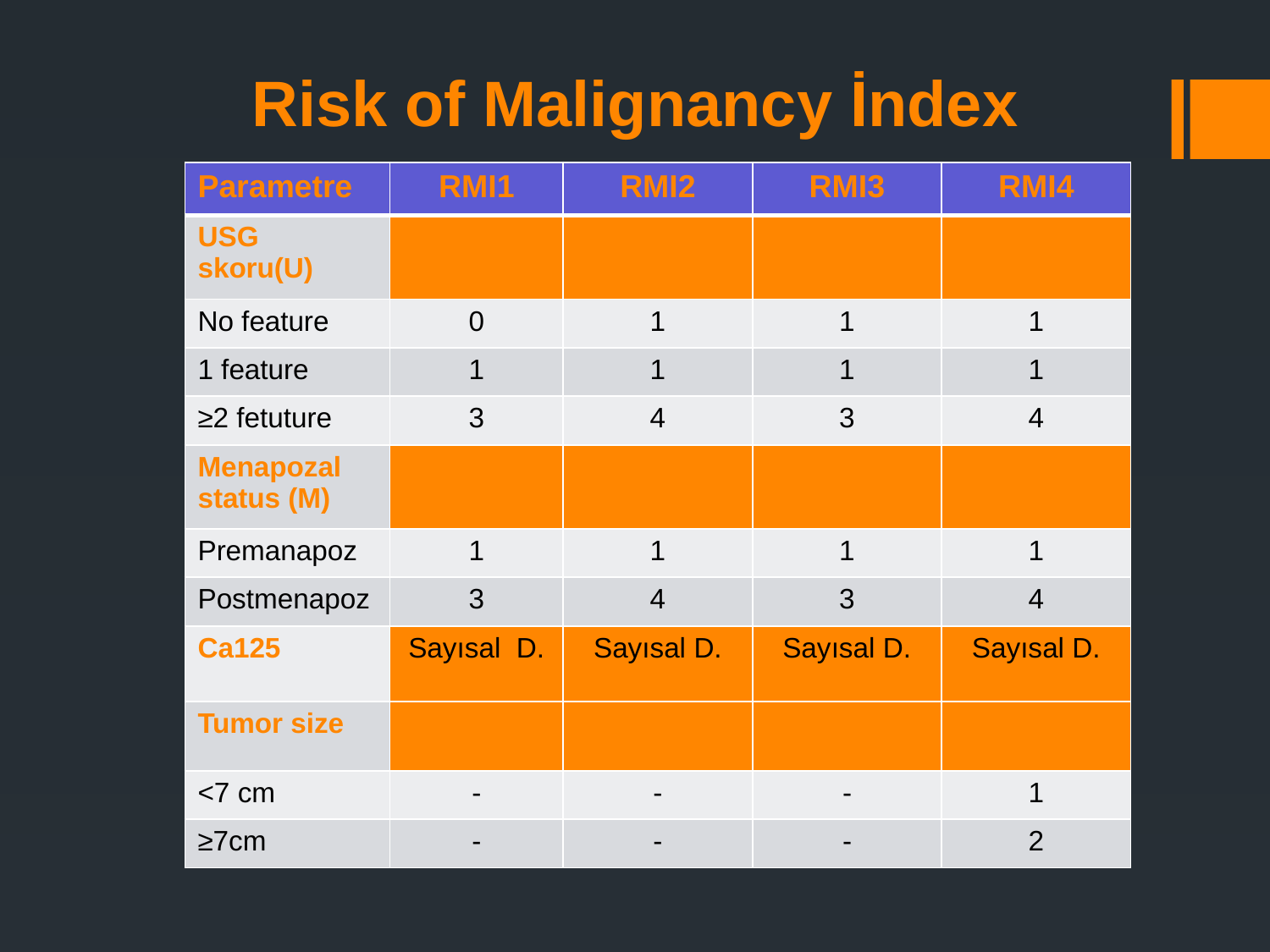

# Risk of Malignancy İndex
| Parametre | RMI1 | RMI2 | RMI3 | RMI4 |
| --- | --- | --- | --- | --- |
| USG skoru(U) |  |  |  |  |
| No feature | 0 | 1 | 1 | 1 |
| 1 feature | 1 | 1 | 1 | 1 |
| ≥2 fetuture | 3 | 4 | 3 | 4 |
| Menapozal status (M) |  |  |  |  |
| Premanapoz | 1 | 1 | 1 | 1 |
| Postmenapoz | 3 | 4 | 3 | 4 |
| Ca125 | Sayısal D. | Sayısal D. | Sayısal D. | Sayısal D. |
| Tumor size |  |  |  |  |
| <7 cm | - | - | - | 1 |
| ≥7cm | - | - | - | 2 |